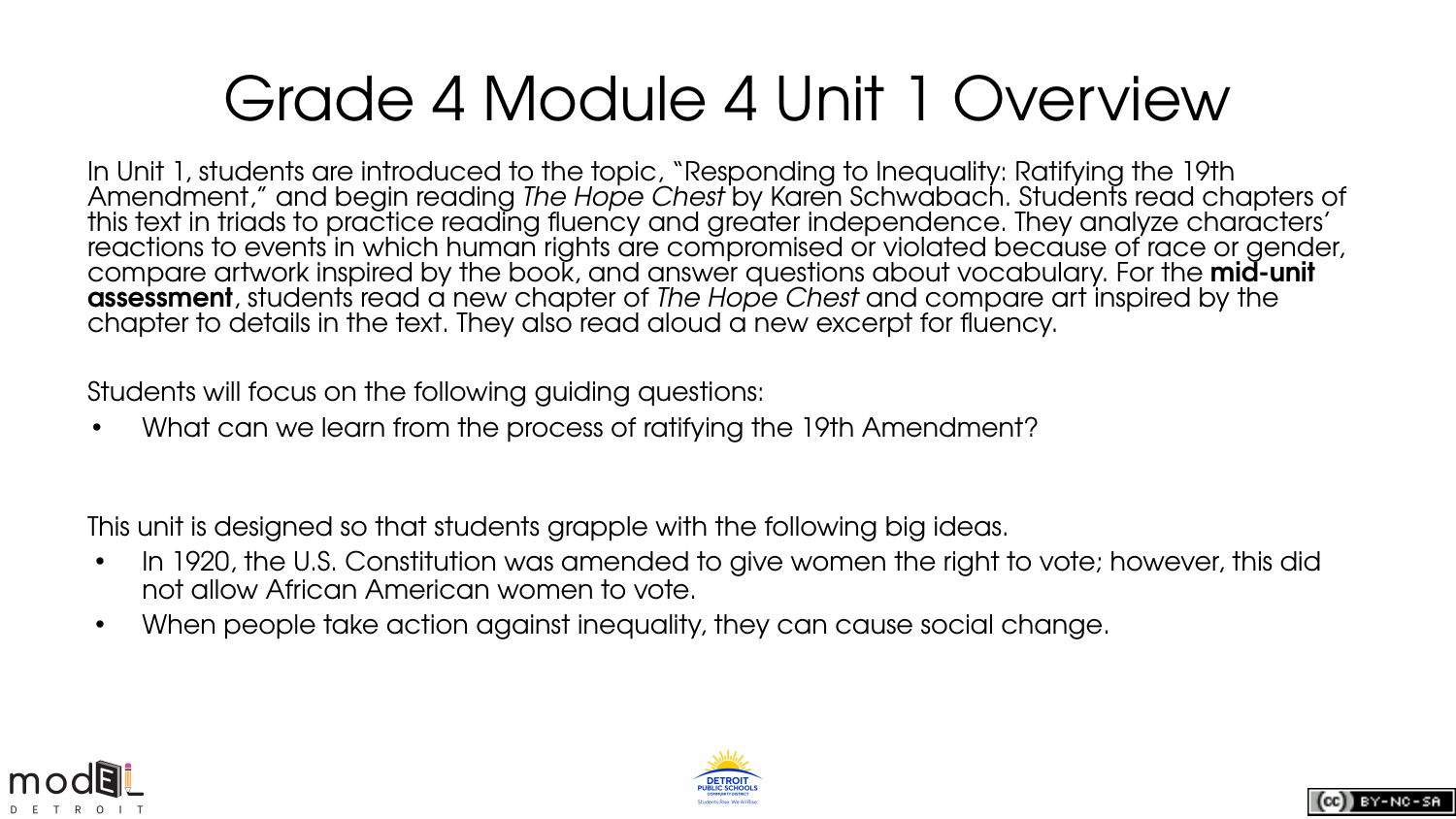

# Grade 4 Module 4 Unit 1 Overview
In Unit 1, students are introduced to the topic, “Responding to Inequality: Ratifying the 19th Amendment,” and begin reading The Hope Chest by Karen Schwabach. Students read chapters of this text in triads to practice reading fluency and greater independence. They analyze characters’ reactions to events in which human rights are compromised or violated because of race or gender, compare artwork inspired by the book, and answer questions about vocabulary. For the mid-unit assessment, students read a new chapter of The Hope Chest and compare art inspired by the chapter to details in the text. They also read aloud a new excerpt for fluency.

Students will focus on the following guiding questions:
What can we learn from the process of ratifying the 19th Amendment?

This unit is designed so that students grapple with the following big ideas.
In 1920, the U.S. Constitution was amended to give women the right to vote; however, this did not allow African American women to vote.
When people take action against inequality, they can cause social change.